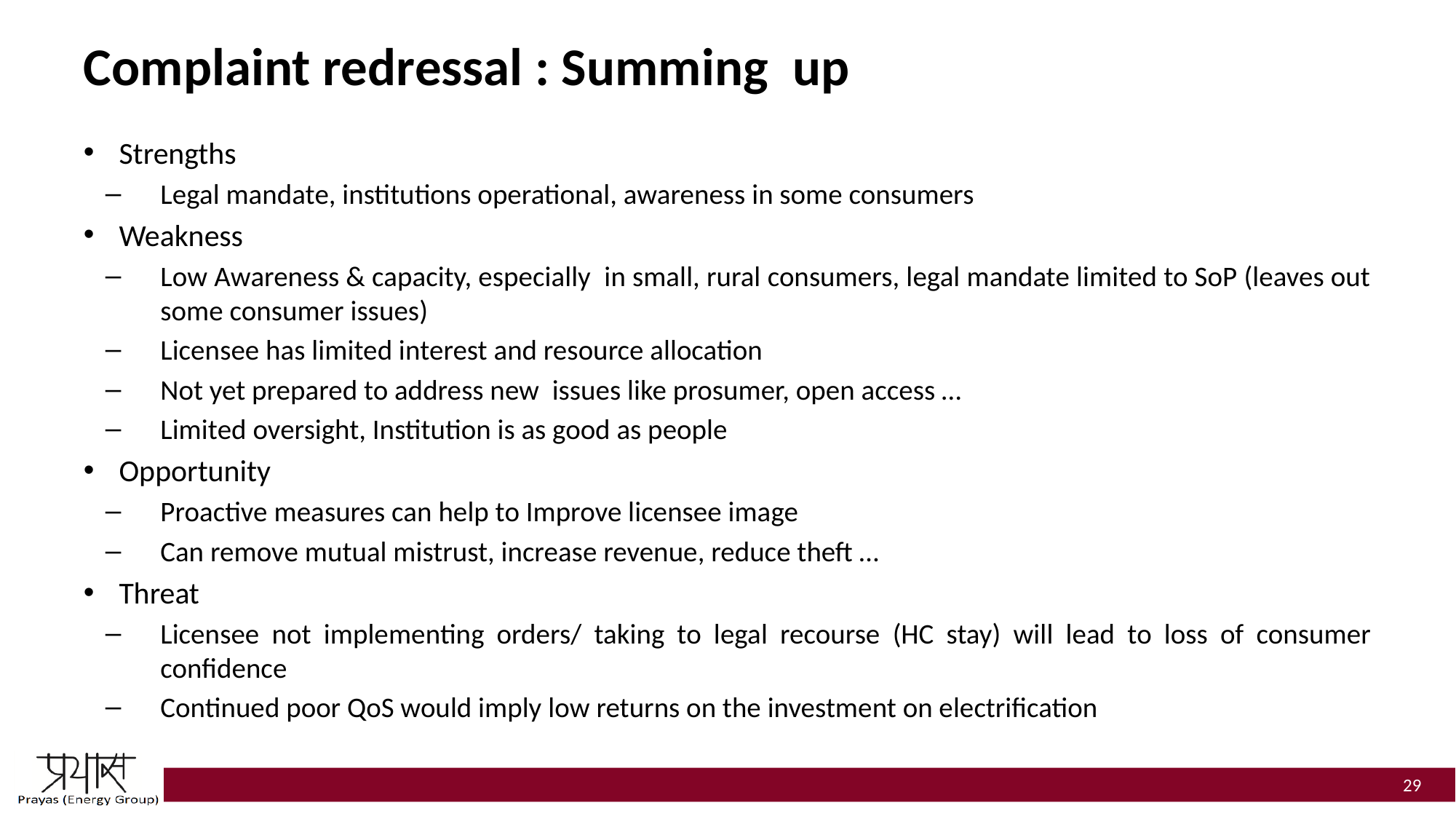

# Complaint redressal : Summing  up
Strengths
Legal mandate, institutions operational, awareness in some consumers
Weakness
Low Awareness & capacity, especially  in small, rural consumers, legal mandate limited to SoP (leaves out some consumer issues)
Licensee has limited interest and resource allocation
Not yet prepared to address new  issues like prosumer, open access …
Limited oversight, Institution is as good as people
Opportunity
Proactive measures can help to Improve licensee image
Can remove mutual mistrust, increase revenue, reduce theft …
Threat
Licensee not implementing orders/ taking to legal recourse (HC stay) will lead to loss of consumer confidence
Continued poor QoS would imply low returns on the investment on electrification
29